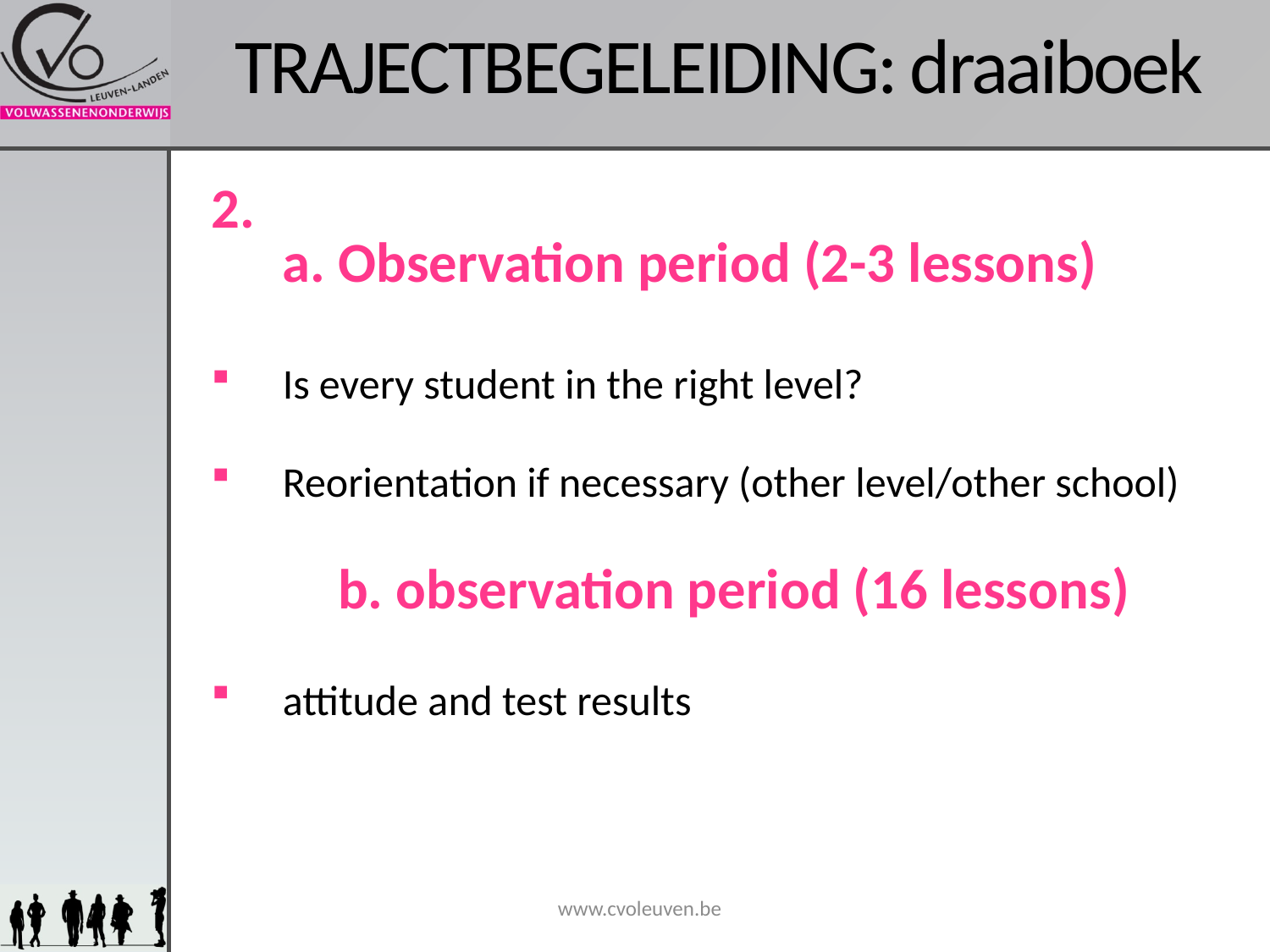

# TRAJECTBEGELEIDING: draaiboek
a. Observation period (2-3 lessons)

Is every student in the right level?

Reorientation if necessary (other level/other school)

	b. observation period (16 lessons)
attitude and test results

www.cvoleuven.be